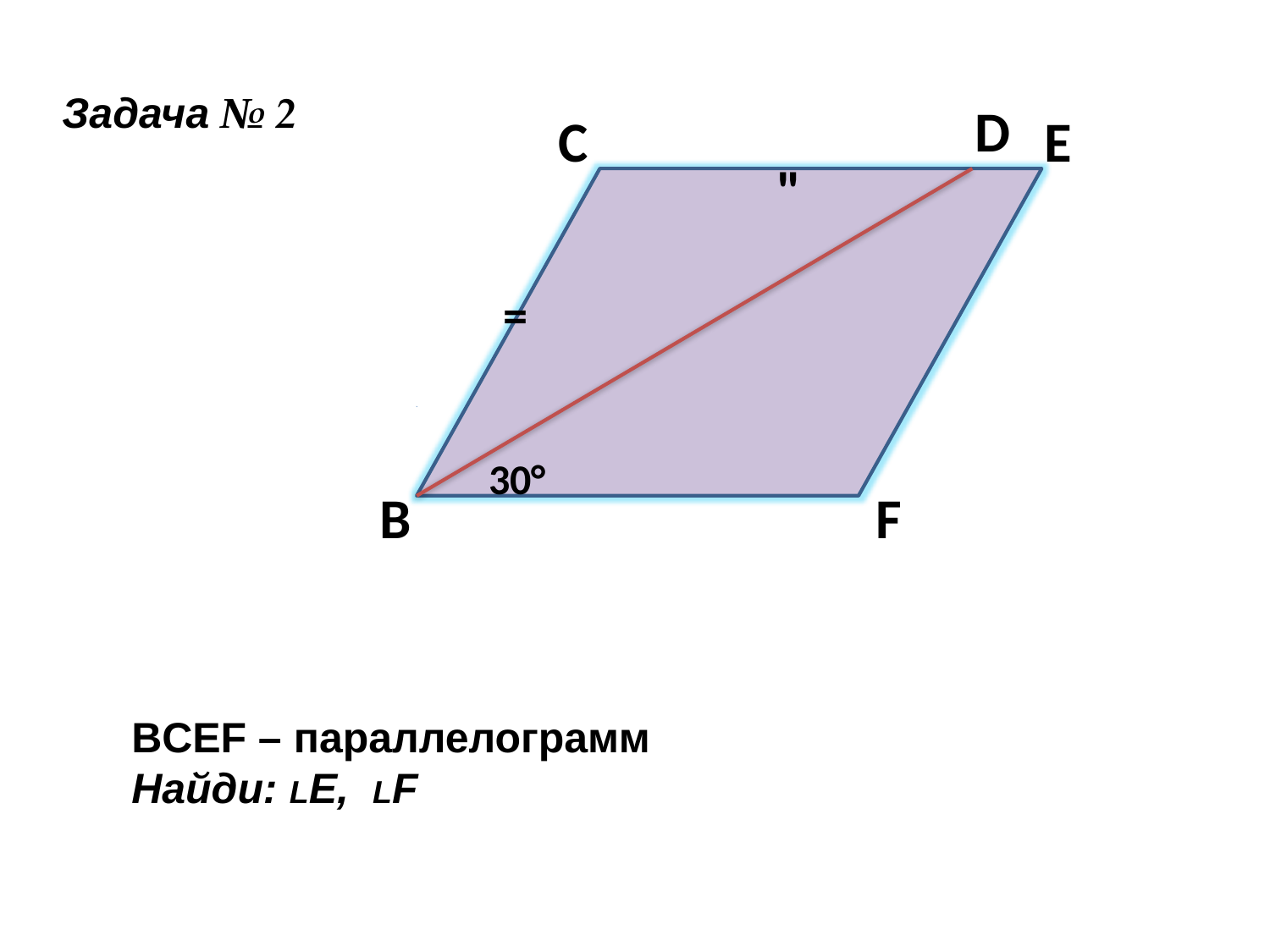

Задача № 2
D
C
E
"

=
30°
B
F
BCEF – параллелограмм
Найди: LE,  LF